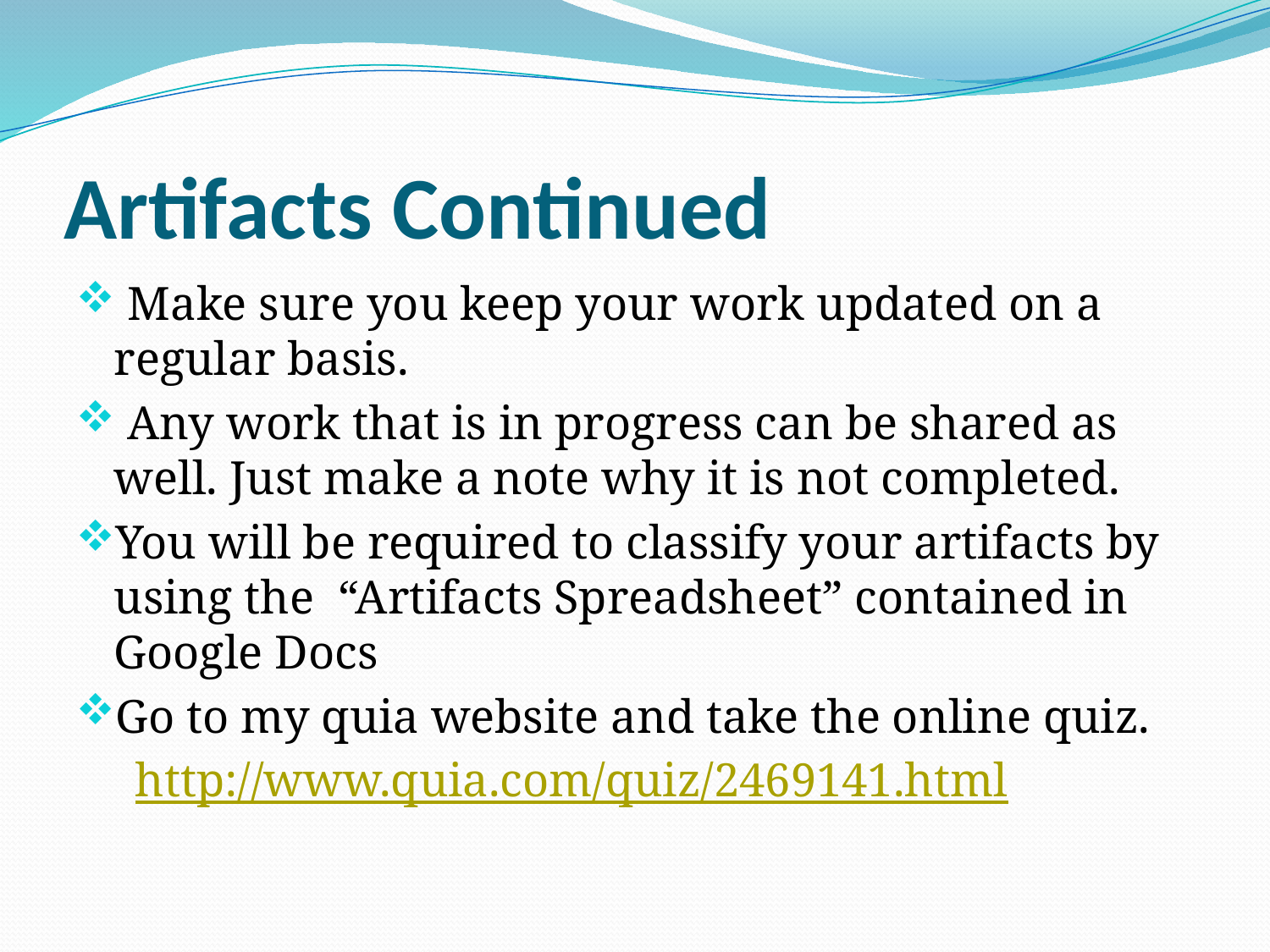

# Artifacts Continued
 Make sure you keep your work updated on a regular basis.
 Any work that is in progress can be shared as well. Just make a note why it is not completed.
You will be required to classify your artifacts by using the  “Artifacts Spreadsheet” contained in Google Docs
Go to my quia website and take the online quiz.
     http://www.quia.com/quiz/2469141.html